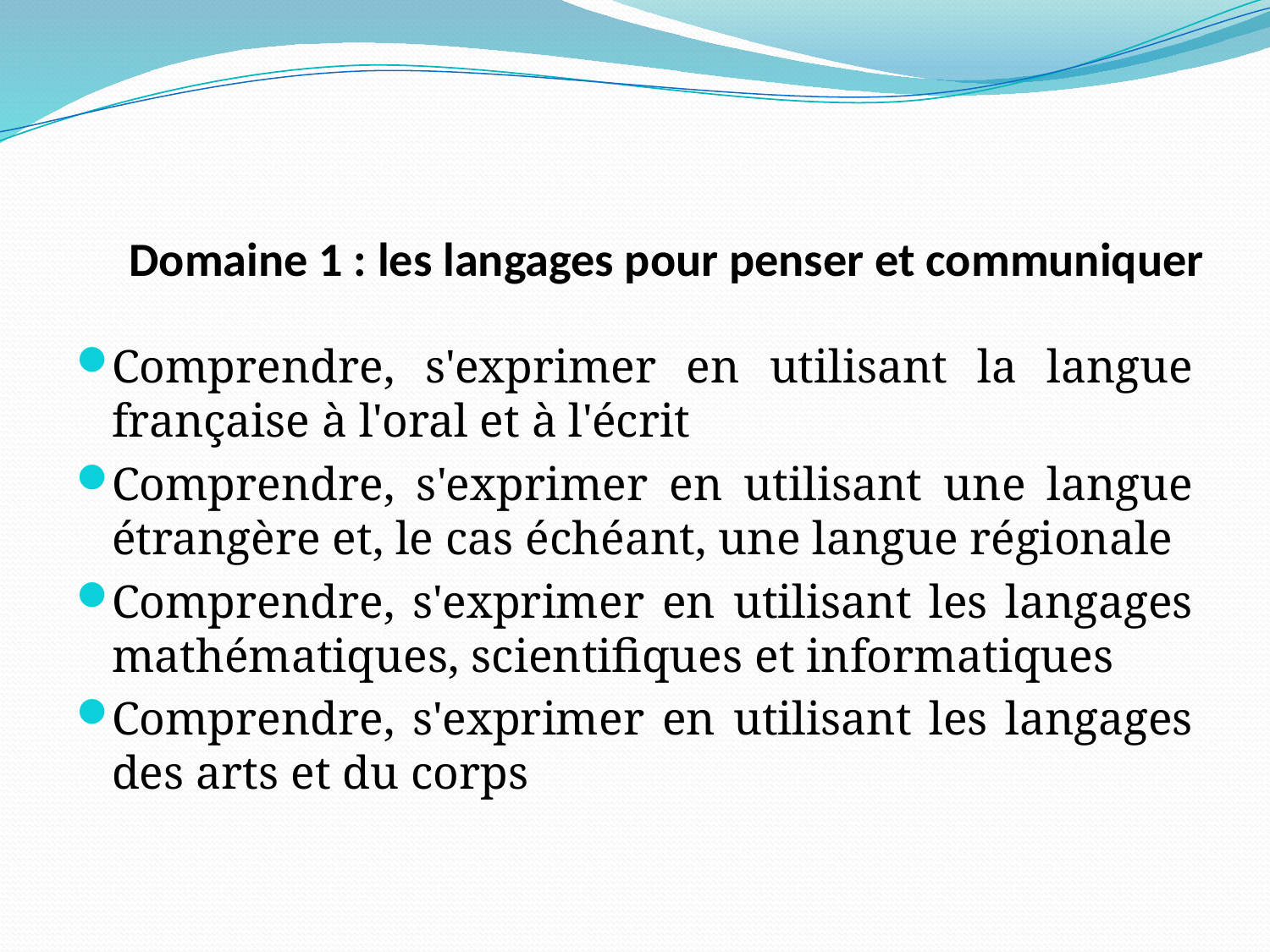

# Domaine 1 : les langages pour penser et communiquer

Comprendre, s'exprimer en utilisant la langue française à l'oral et à l'écrit
Comprendre, s'exprimer en utilisant une langue étrangère et, le cas échéant, une langue régionale
Comprendre, s'exprimer en utilisant les langages mathématiques, scientifiques et informatiques
Comprendre, s'exprimer en utilisant les langages des arts et du corps